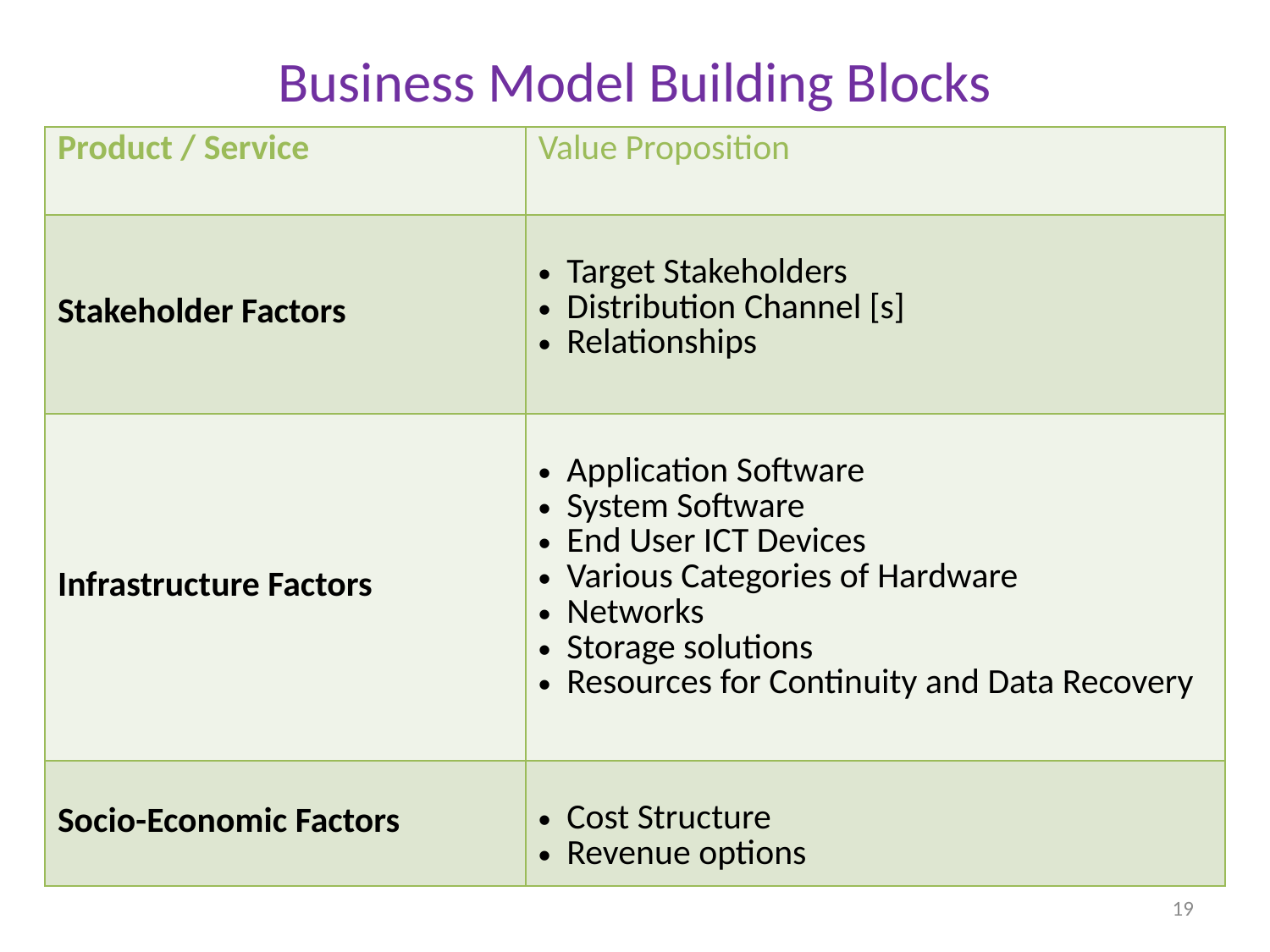

# Business Model Building Blocks
| Product / Service | Value Proposition |
| --- | --- |
| Stakeholder Factors | Target Stakeholders Distribution Channel [s] Relationships |
| Infrastructure Factors | Application Software System Software End User ICT Devices Various Categories of Hardware Networks Storage solutions Resources for Continuity and Data Recovery |
| Socio-Economic Factors | Cost Structure Revenue options |
19